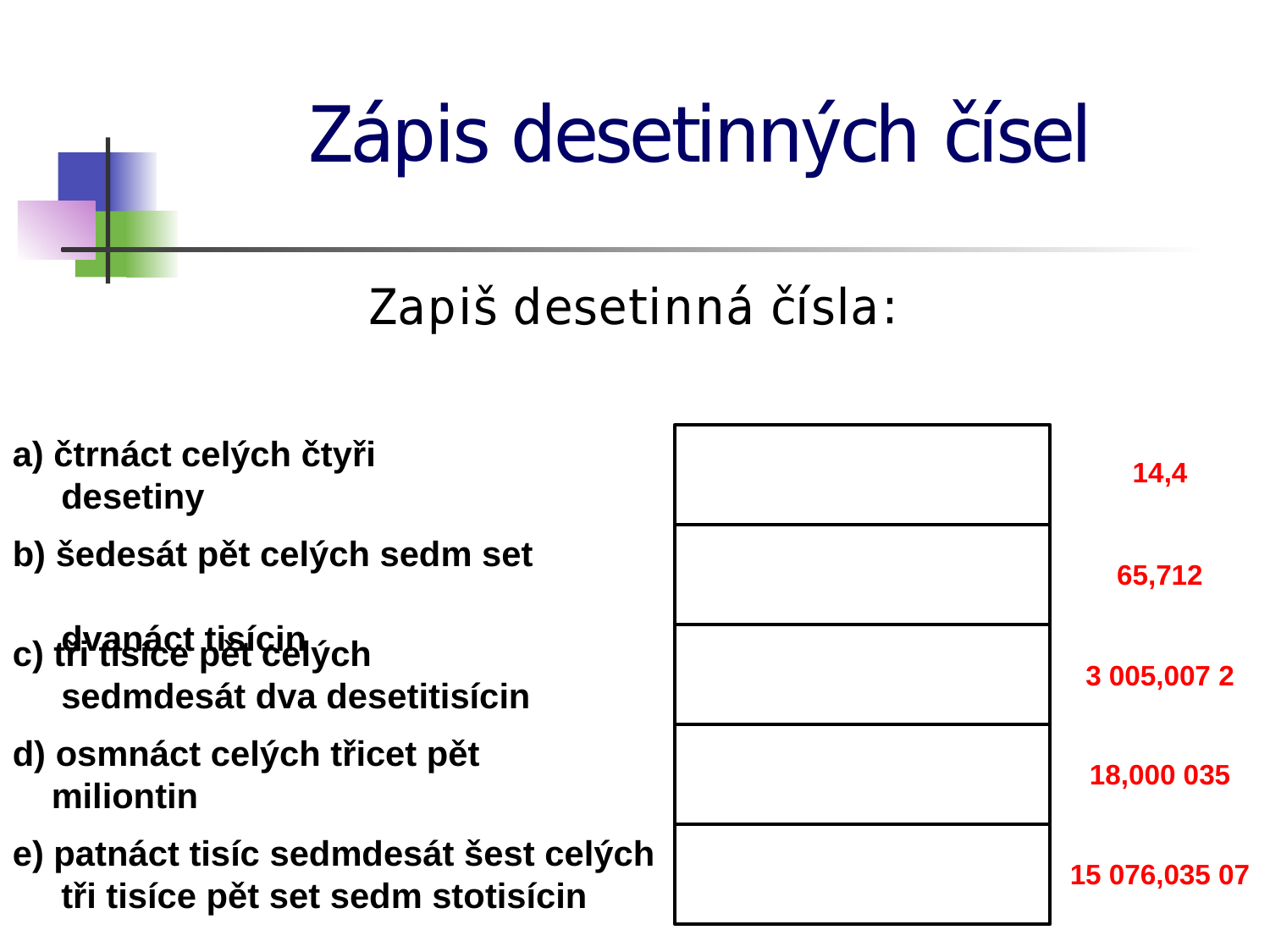

# Zápis desetinných čísel
Zapiš desetinná čísla:
a) čtrnáct celých čtyři
     desetiny

14,4
b) šedesát pět celých sedm set
     dvanáct tisícin

65,712
c) tři tisíce pět celých
     sedmdesát dva desetitisícin

3 005,007 2
d) osmnáct celých třicet pět
    miliontin

18,000 035
e) patnáct tisíc sedmdesát šest celých
     tři tisíce pět set sedm stotisícin

15 076,035 07